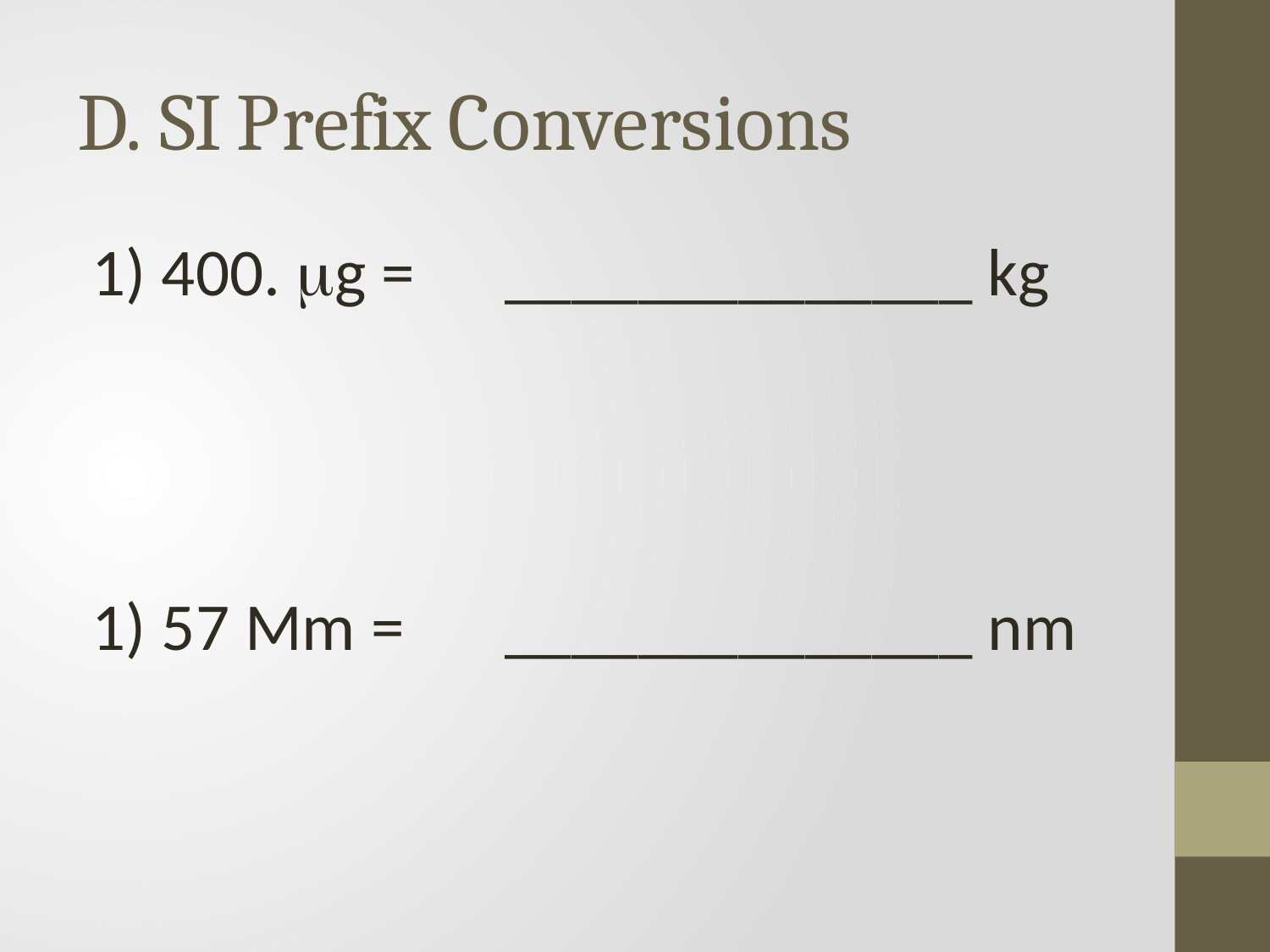

# D. SI Prefix Conversions
1) 400. μg = 	______________ kg

1) 57 Mm = 	______________ nm